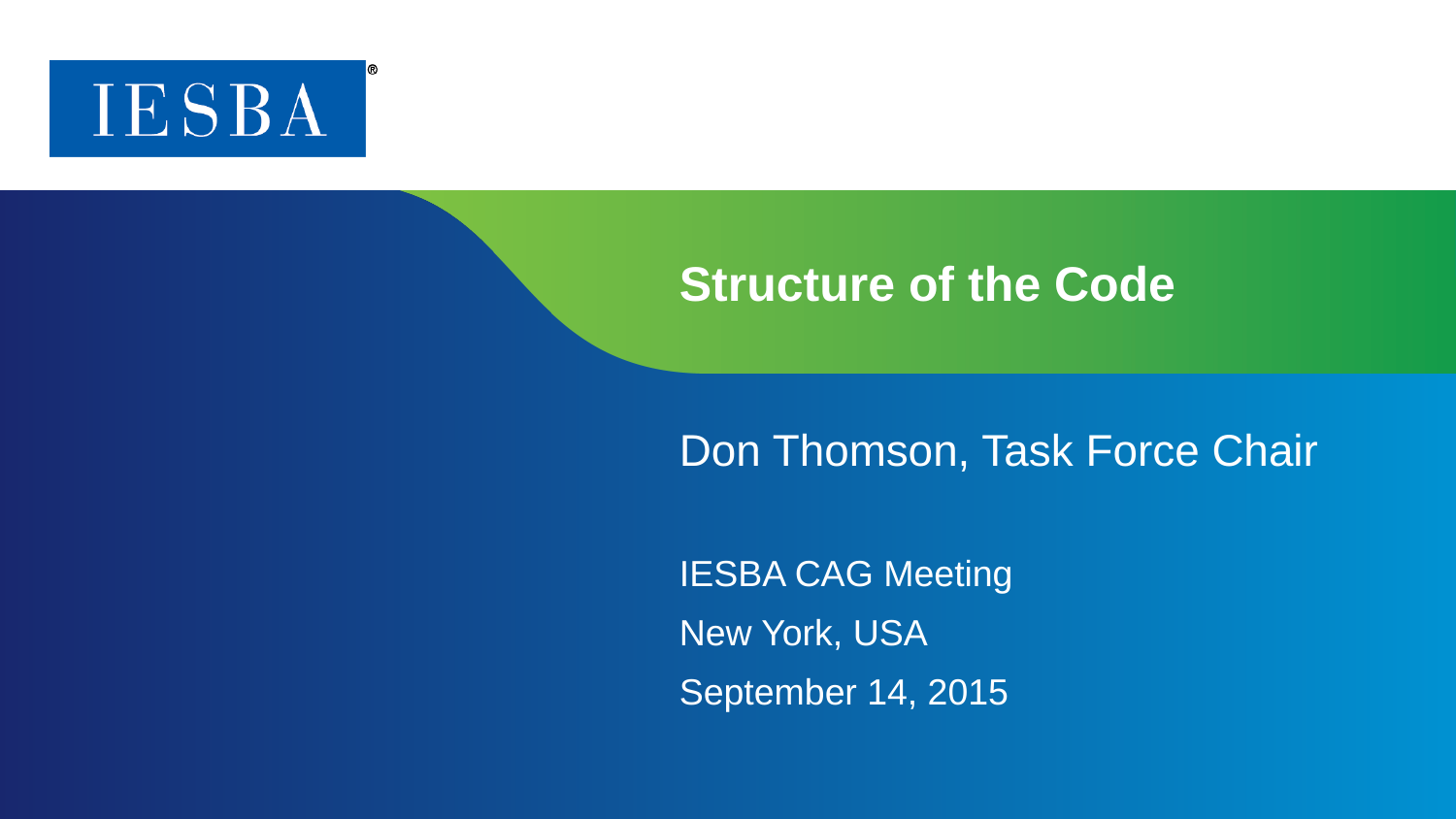

# Structure of the Code
Don Thomson, Task Force Chair

IESBA CAG Meeting
New York, USA
September 14, 2015